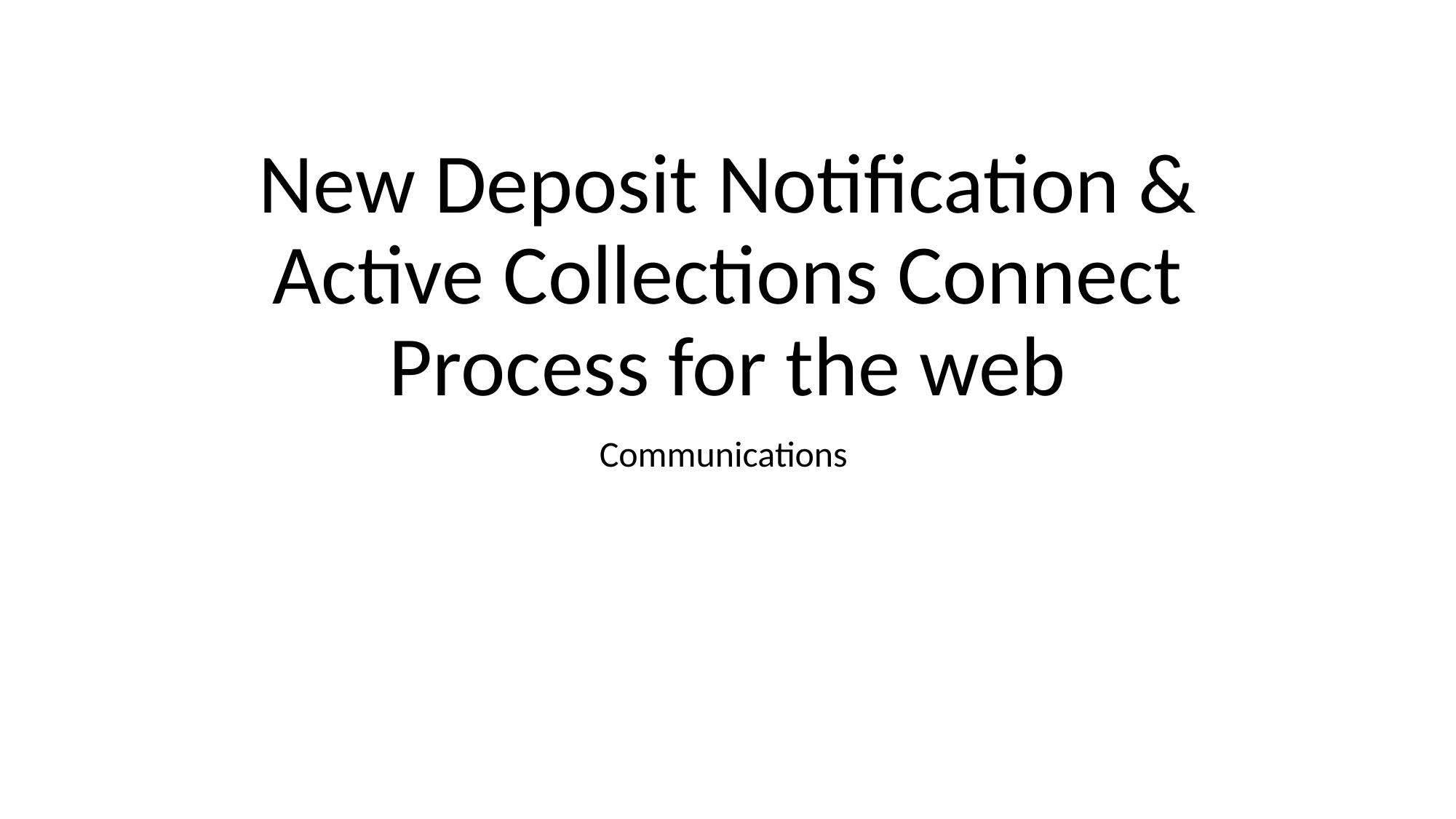

# New Deposit Notification & Active Collections Connect Process for the web
Communications